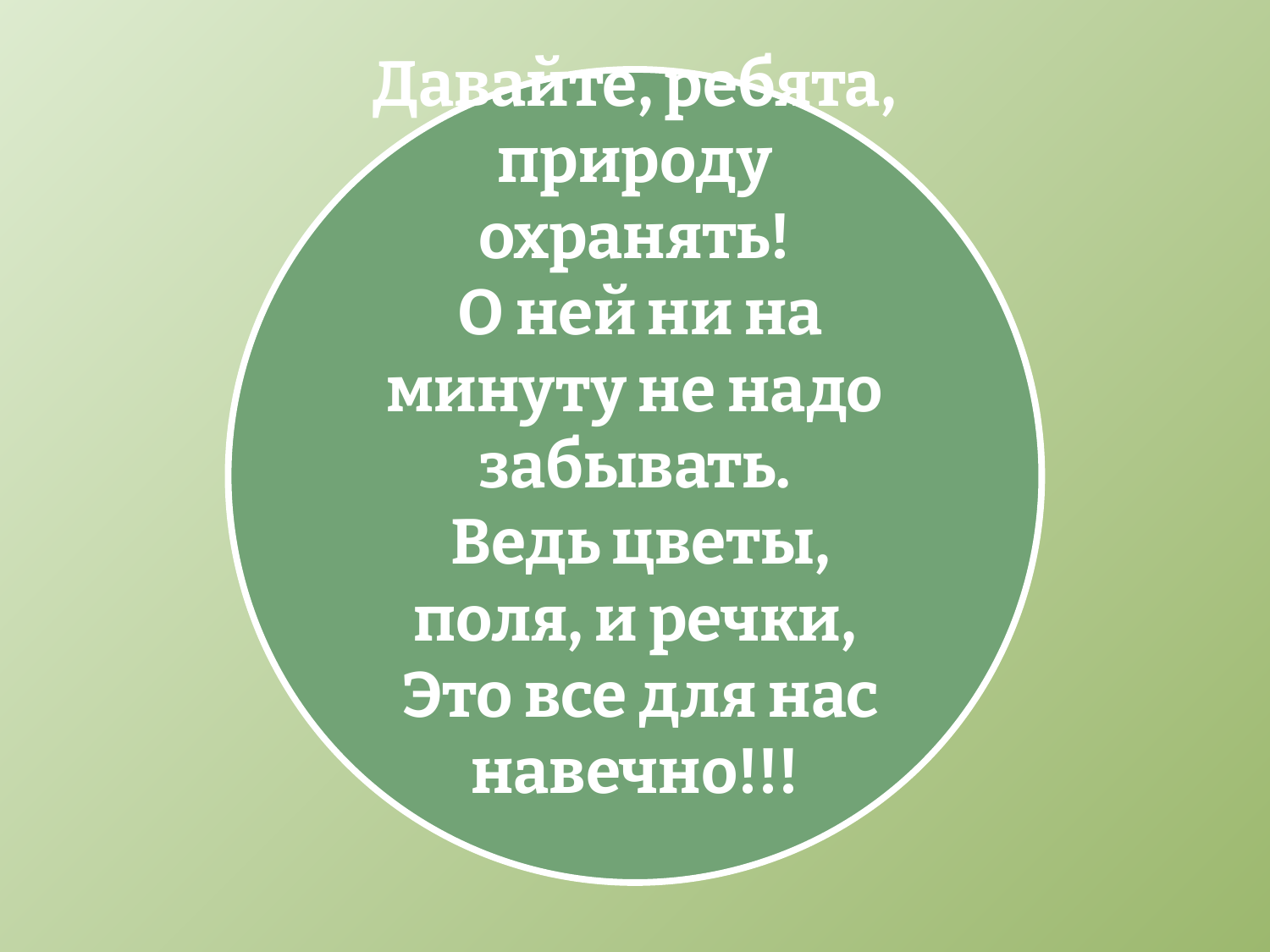

Давайте, ребята, природу охранять!
 О ней ни на минуту не надо забывать.
 Ведь цветы, поля, и речки,
 Это все для нас навечно!!!